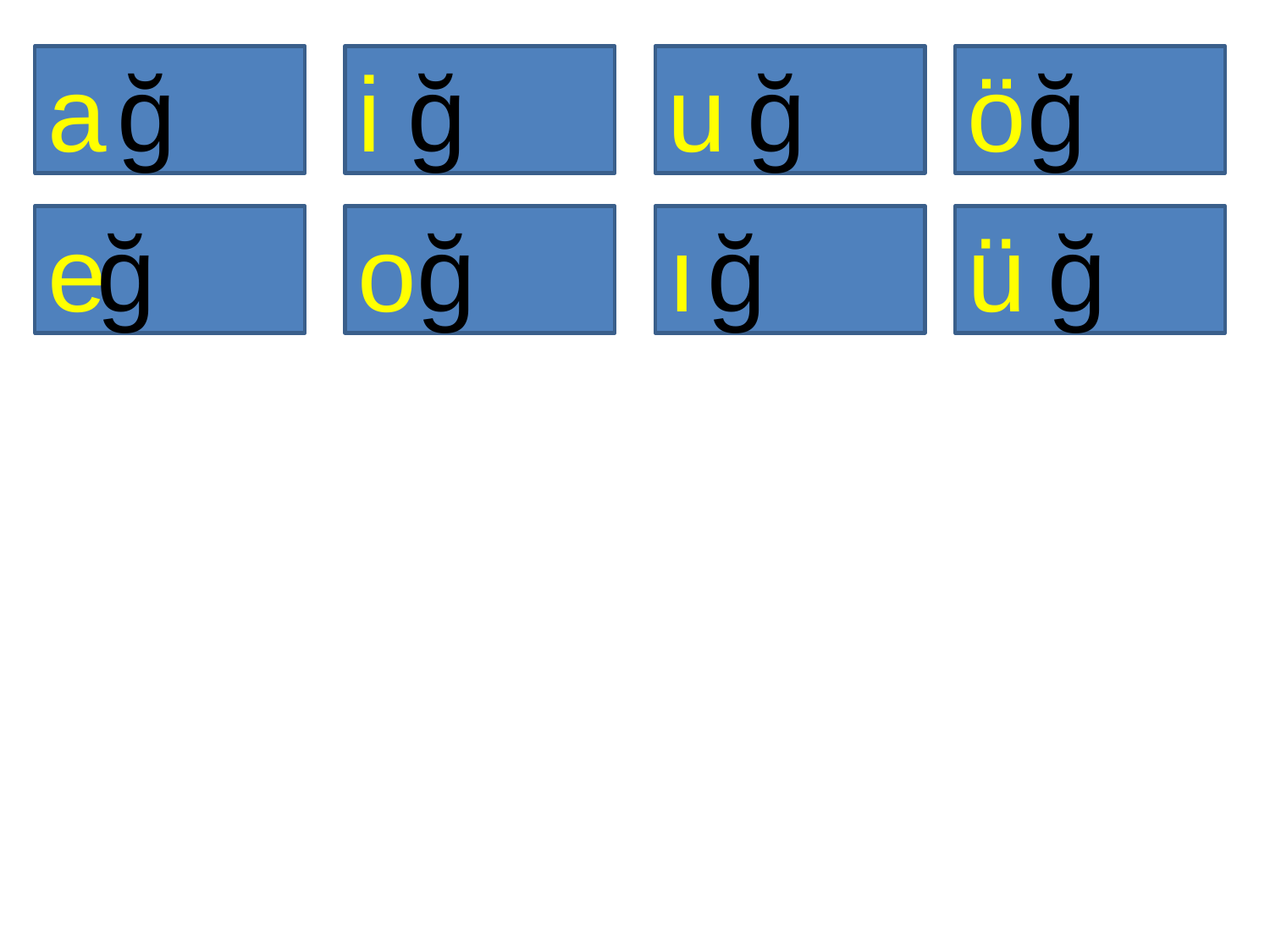

a
ğ
i
ğ
u
ğ
ö
ğ
e
ğ
o
ğ
ı
ğ
ü
ğ